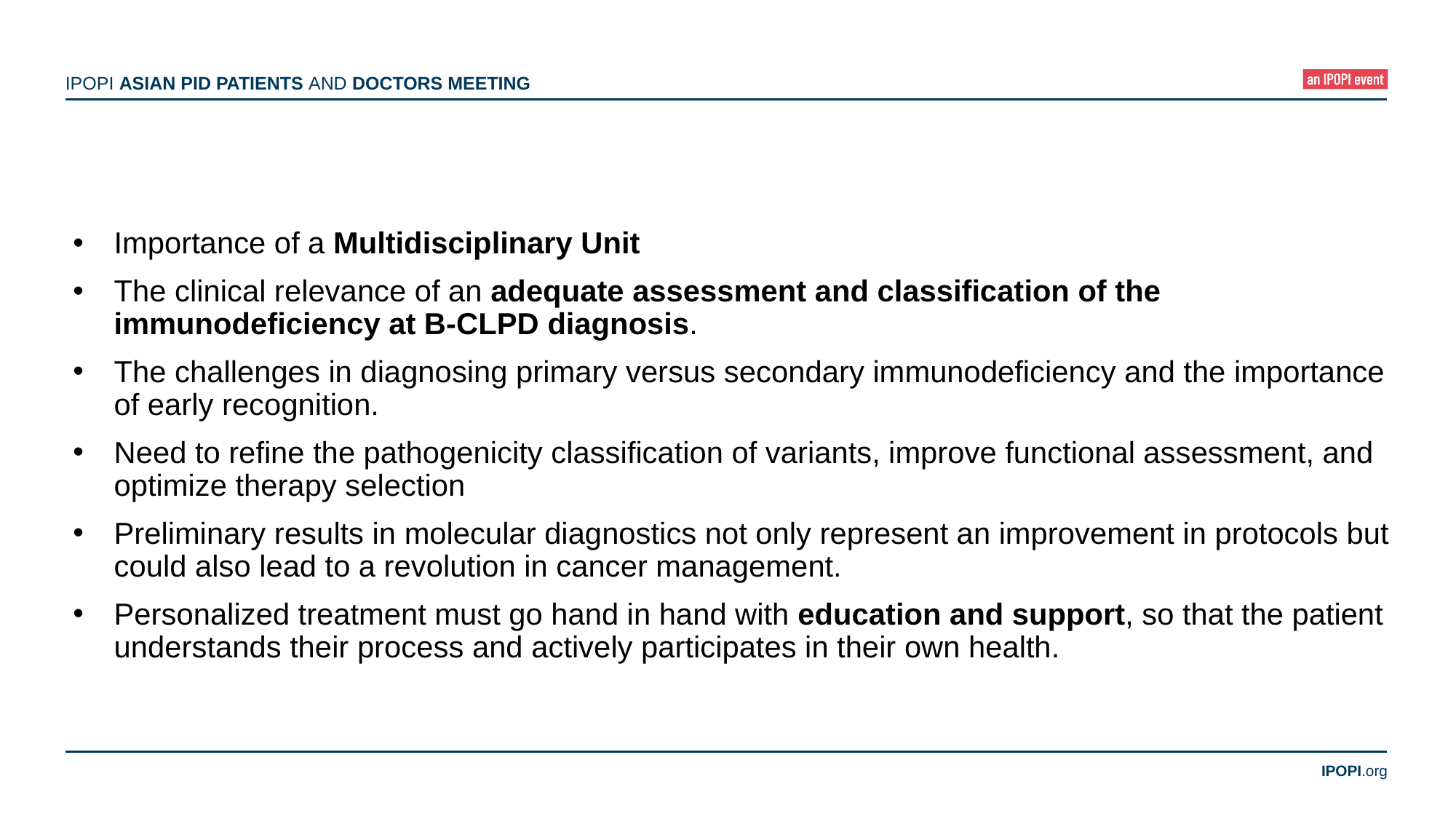

Importance of a Multidisciplinary Unit
The clinical relevance of an adequate assessment and classification of the immunodeficiency at B-CLPD diagnosis.
The challenges in diagnosing primary versus secondary immunodeficiency and the importance of early recognition.
Need to refine the pathogenicity classification of variants, improve functional assessment, and optimize therapy selection
Preliminary results in molecular diagnostics not only represent an improvement in protocols but could also lead to a revolution in cancer management.
Personalized treatment must go hand in hand with education and support, so that the patient understands their process and actively participates in their own health.